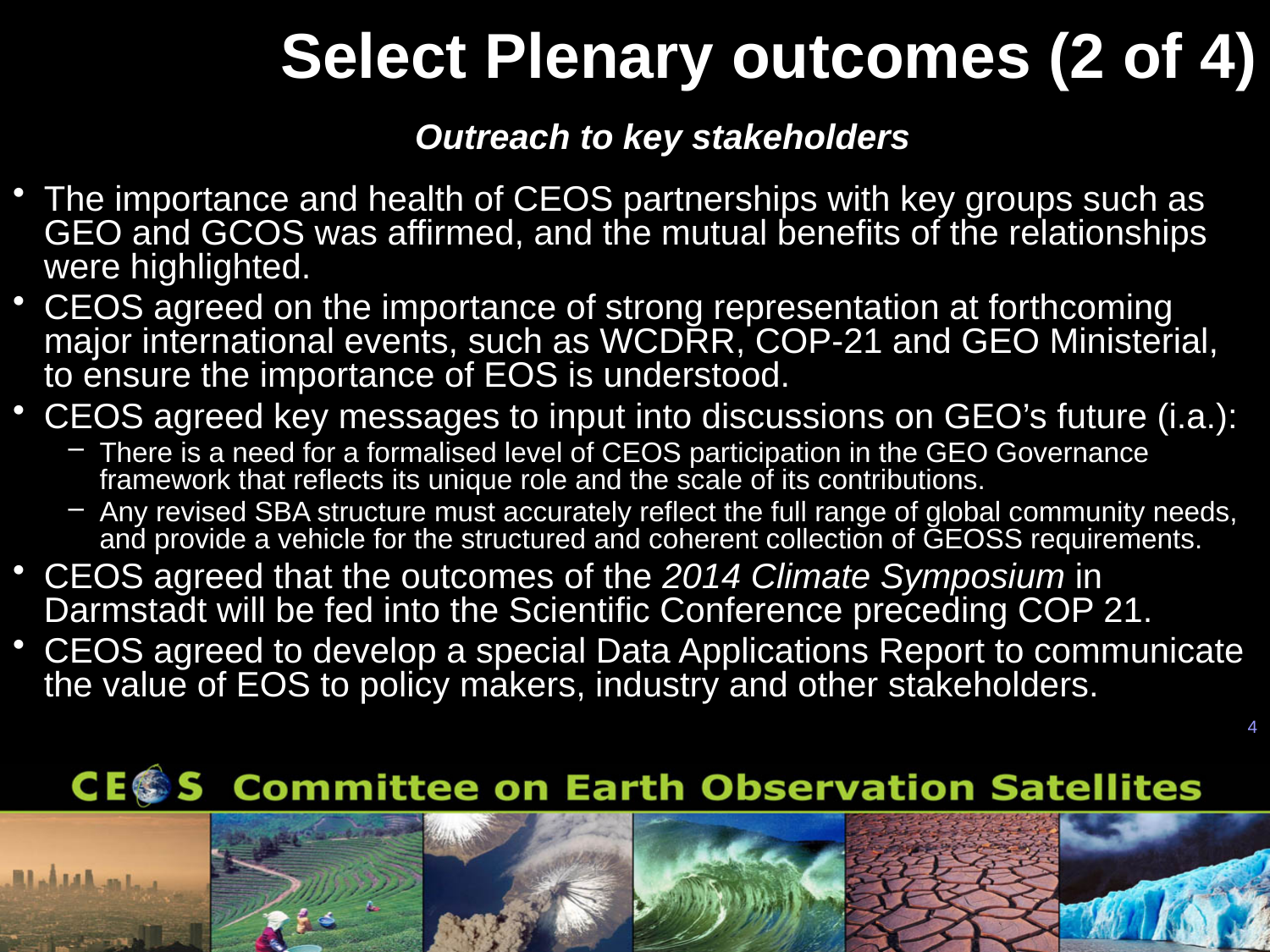

Select Plenary outcomes (2 of 4)
Outreach to key stakeholders
The importance and health of CEOS partnerships with key groups such as GEO and GCOS was affirmed, and the mutual benefits of the relationships were highlighted.
CEOS agreed on the importance of strong representation at forthcoming major international events, such as WCDRR, COP-21 and GEO Ministerial, to ensure the importance of EOS is understood.
CEOS agreed key messages to input into discussions on GEO’s future (i.a.):
There is a need for a formalised level of CEOS participation in the GEO Governance framework that reflects its unique role and the scale of its contributions.
Any revised SBA structure must accurately reflect the full range of global community needs, and provide a vehicle for the structured and coherent collection of GEOSS requirements.
CEOS agreed that the outcomes of the 2014 Climate Symposium in Darmstadt will be fed into the Scientific Conference preceding COP 21.
CEOS agreed to develop a special Data Applications Report to communicate the value of EOS to policy makers, industry and other stakeholders.

4